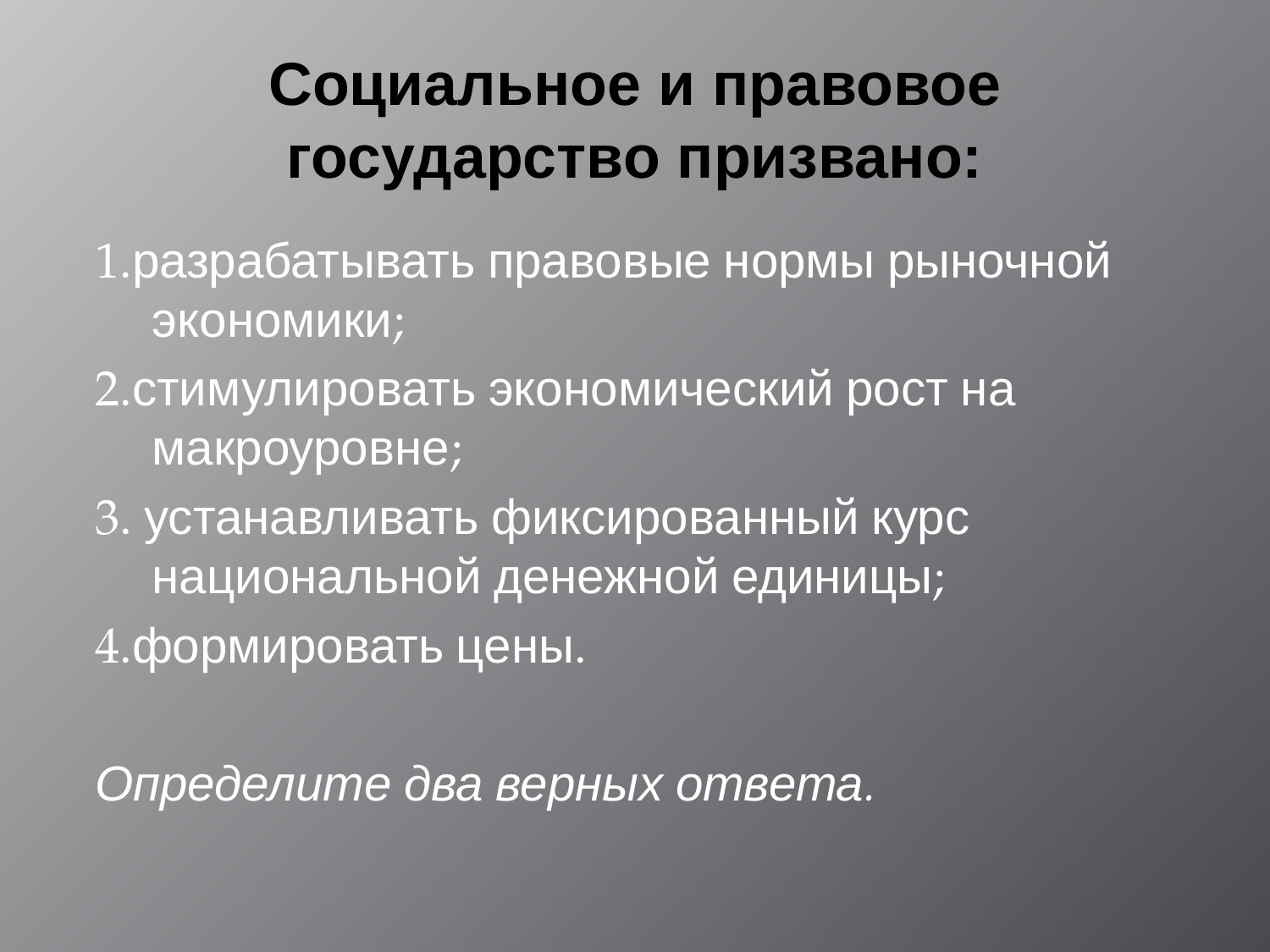

# Социальное и правовое государство призвано:
1.разрабатывать правовые нормы рыночной экономики;
2.стимулировать экономический рост на макроуровне;
3. устанавливать фиксированный курс национальной денежной единицы;
4.формировать цены.

Определите два верных ответа.